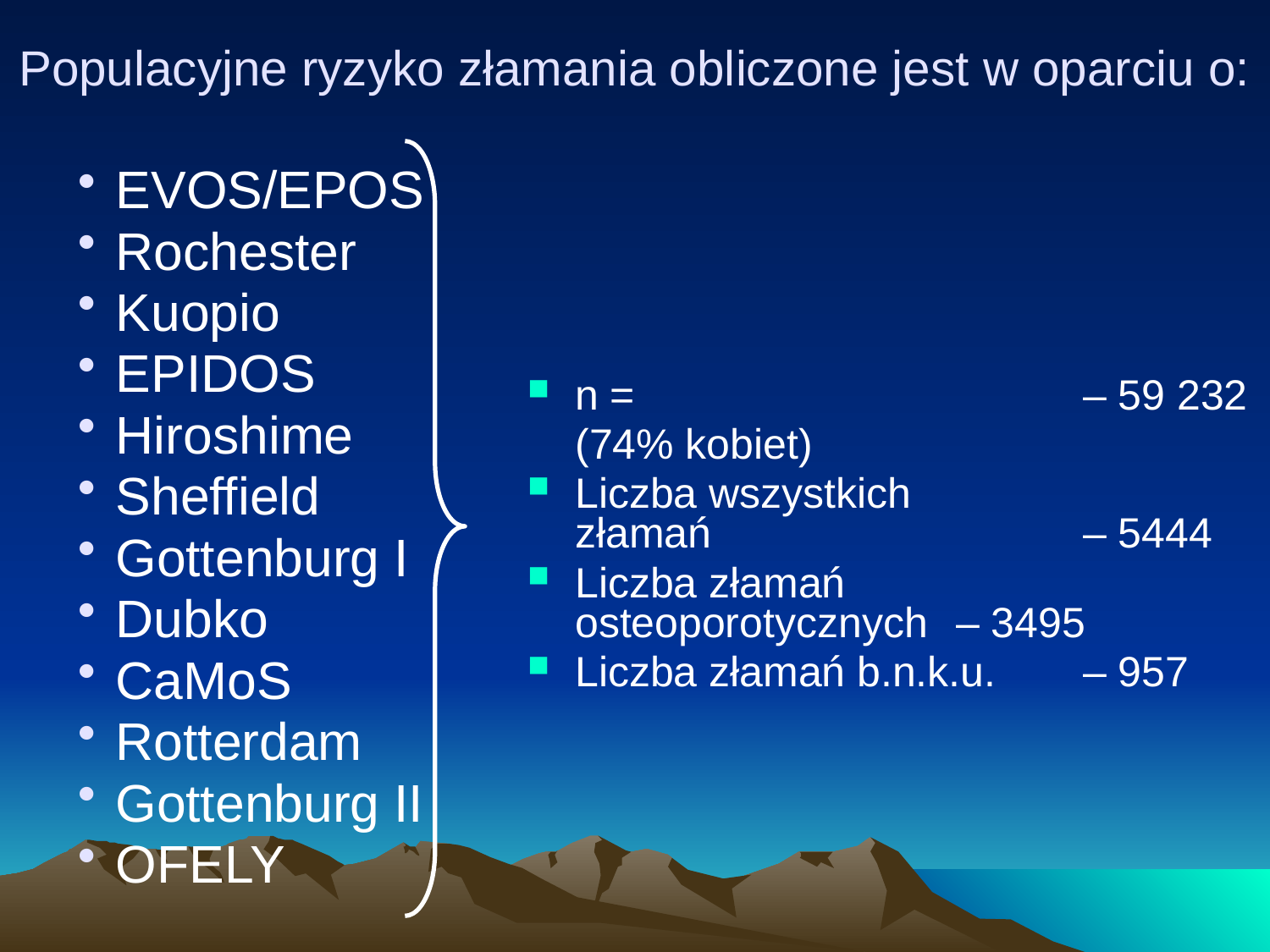

Populacyjne ryzyko złamania obliczone jest w oparciu o:

EVOS/EPOS
Rochester
Kuopio
EPIDOS
Hiroshime
Sheffield
Gottenburg I
Dubko
CaMoS
Rotterdam
Gottenburg II
OFELY
n = 			 	– 59 232
	(74% kobiet)
Liczba wszystkich
złamań 			– 5444
Liczba złamań
osteoporotycznych 	– 3495
Liczba złamań b.n.k.u. 	– 957